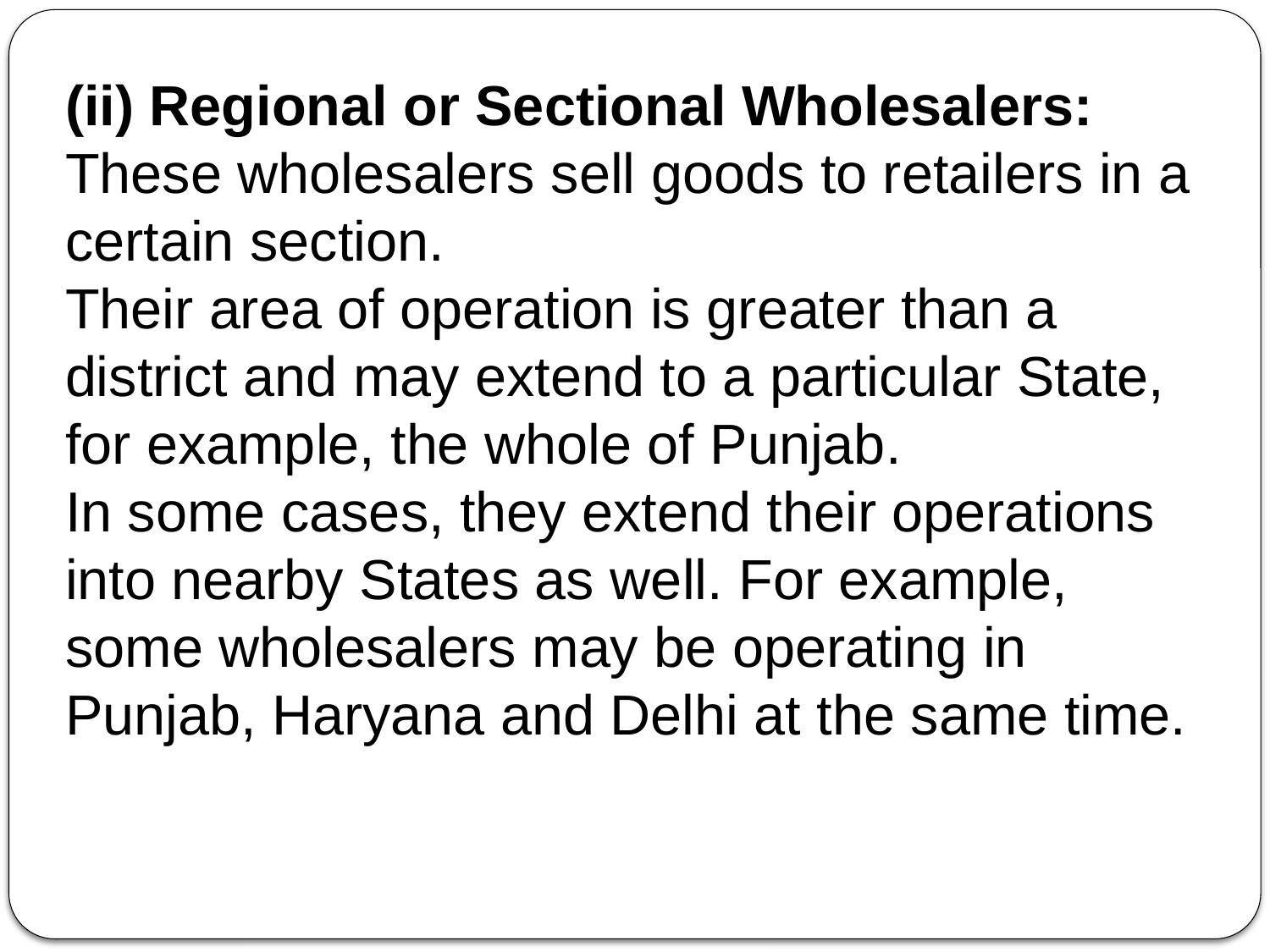

(ii) Regional or Sectional Wholesalers:
These wholesalers sell goods to retailers in a certain section.
Their area of operation is greater than a district and may extend to a particular State, for example, the whole of Punjab.
In some cases, they extend their operations into nearby States as well. For example, some wholesalers may be operating in Punjab, Haryana and Delhi at the same time.